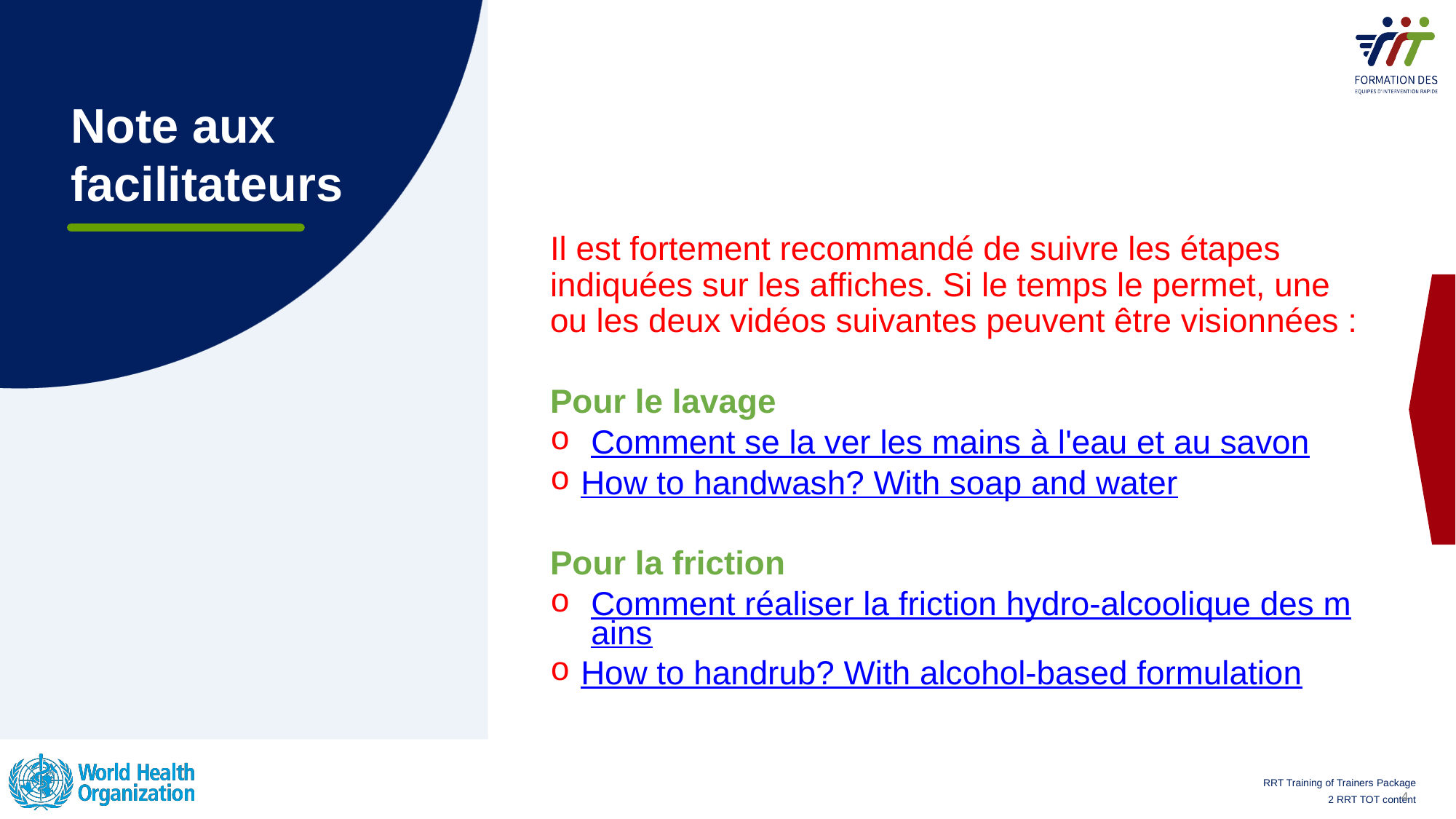

Note aux
facilitateurs

Il est fortement recommandé de suivre les étapes indiquées sur les affiches. Si le temps le permet, une ou les deux vidéos suivantes peuvent être visionnées :

Pour le lavage
Comment se la ver les mains à l'eau et au savon
How to handwash? With soap and water

Pour la friction
Comment réaliser la friction hydro-alcoolique des mains
How to handrub? With alcohol-based formulation